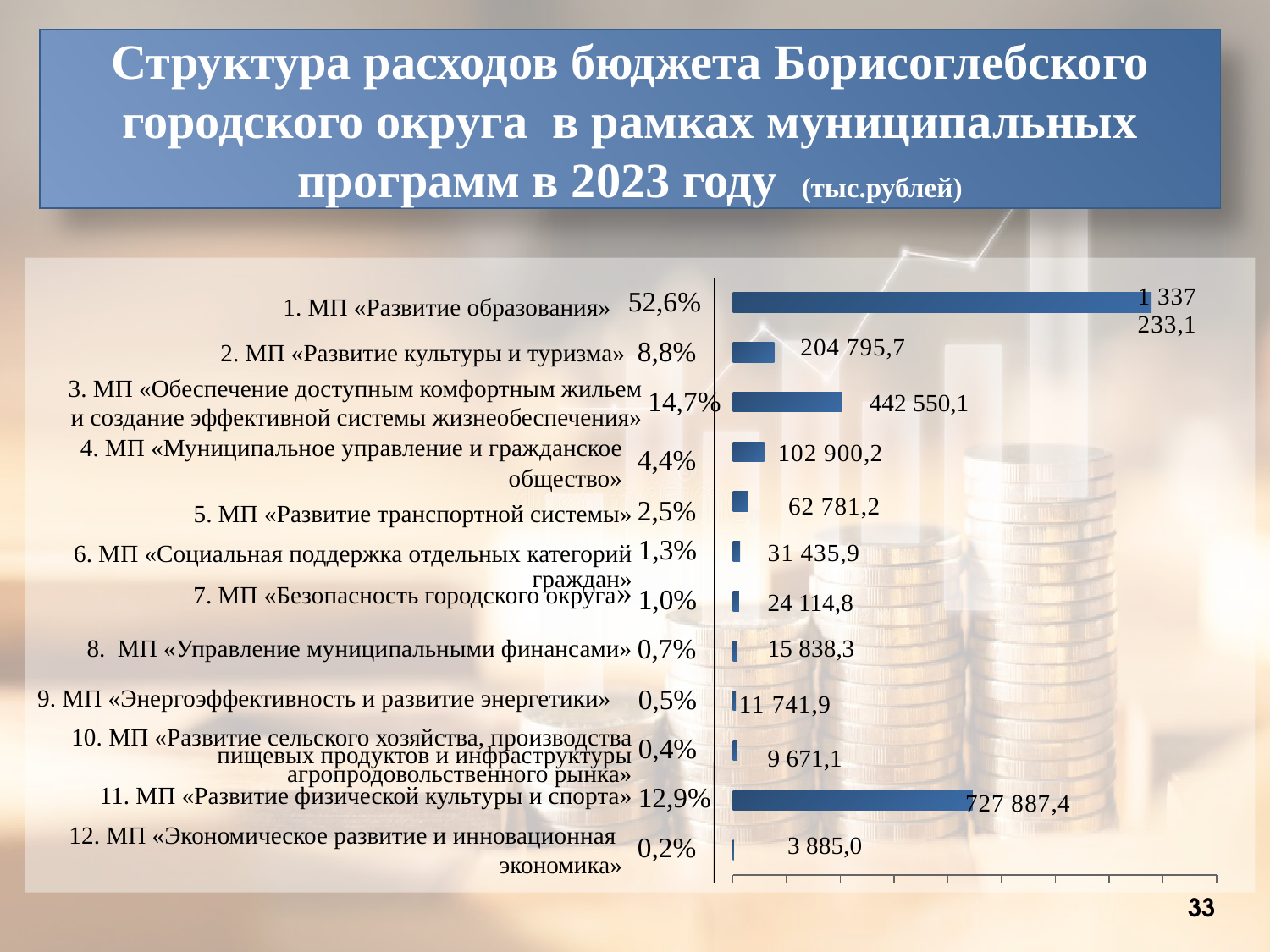

Структура расходов бюджета Борисоглебского городского округа  в рамках муниципальных программ в 2023 году  (тыс.рублей)

### Chart

| Category | Ряд 1 |
|---|---|
| 1 | 3076.0 |
| 2 | 891128.1 |
| 3 | 15607.0 |
| 4 | 11084.3 |
| 5 | 14376.5 |
| 6 | 22853.0 |
| 7 | 26388.9 |
| 8 | 53809.8 |
| 9 | 116458.7 |
| 10 | 406643.0 |
| 11 | 153682.7 |
| 12 | 1557579.0 |

1. МП «Развитие образования»
52,6%
2. МП «Развитие культуры и туризма»
8,8%
     3. МП «Обеспечение доступным комфортным жильем и создание эффективной системы жизнеобеспечения»
14,7%
442 550,1

4. МП «Муниципальное управление и гражданское общество»
4,4%
2,5%
5. МП «Развитие транспортной системы»
1,3%
6. МП «Социальная поддержка отдельных категорий граждан»
1,0%
24 114,8
7. МП «Безопасность городского округа»

0,7%
8.  МП «Управление муниципальными финансами»
15 838,3
9. МП «Энергоэффективность и развитие энергетики»
0,5%
0,4%
10. МП «Развитие сельского хозяйства, производства пищевых продуктов и инфраструктуры агропродовольственного рынка»
9 671,1

11. МП «Развитие физической культуры и спорта»
12,9%
12. МП «Экономическое развитие и инновационная
экономика»
0,2%
3 885,0
33